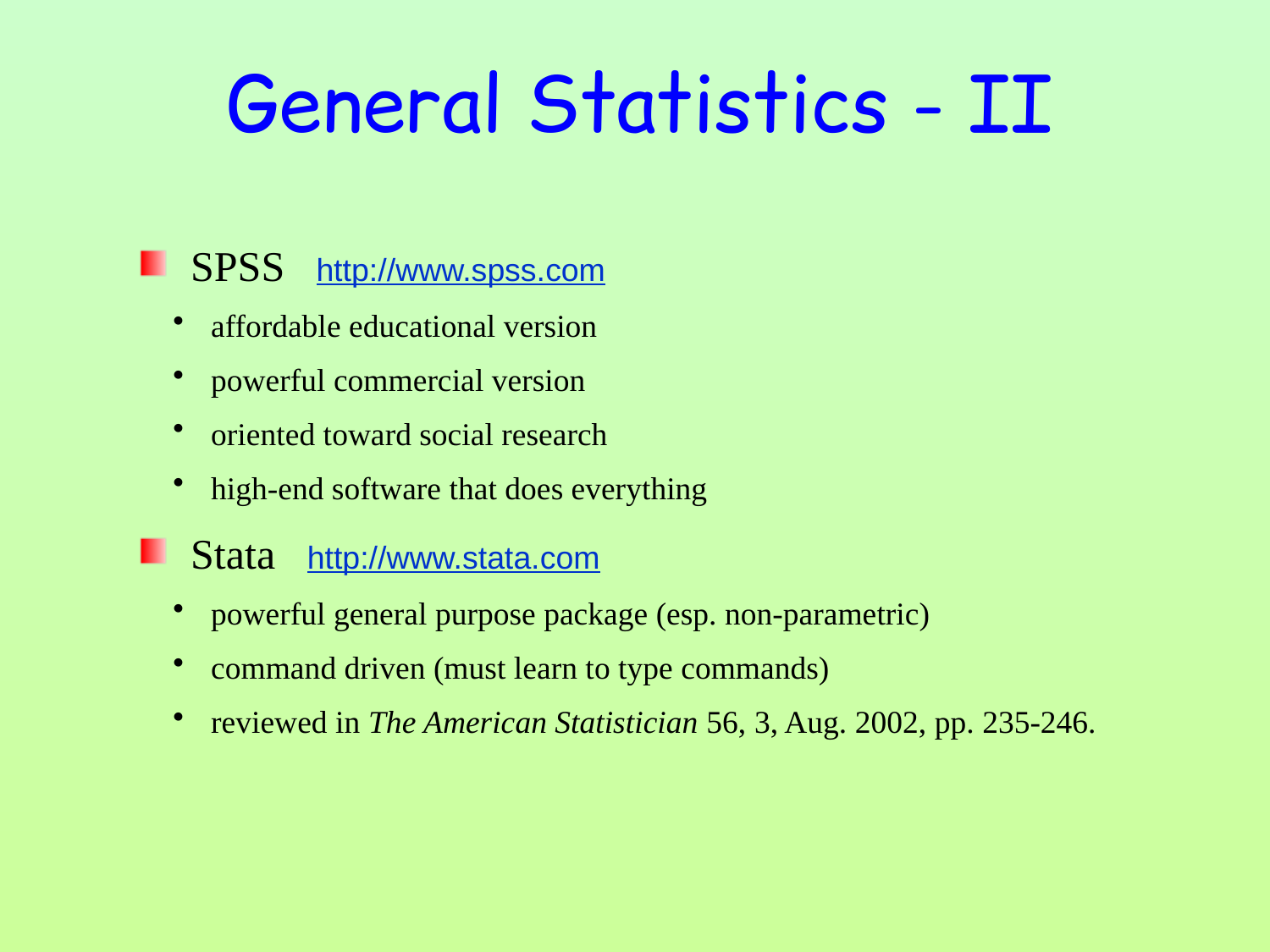

# General Statistics - II
  SPSS   http://www.spss.com
 affordable educational version
 powerful commercial version
 oriented toward social research
 high-end software that does everything
  Stata   http://www.stata.com
 powerful general purpose package (esp. non-parametric)
 command driven (must learn to type commands)
 reviewed in The American Statistician 56, 3, Aug. 2002, pp. 235-246.